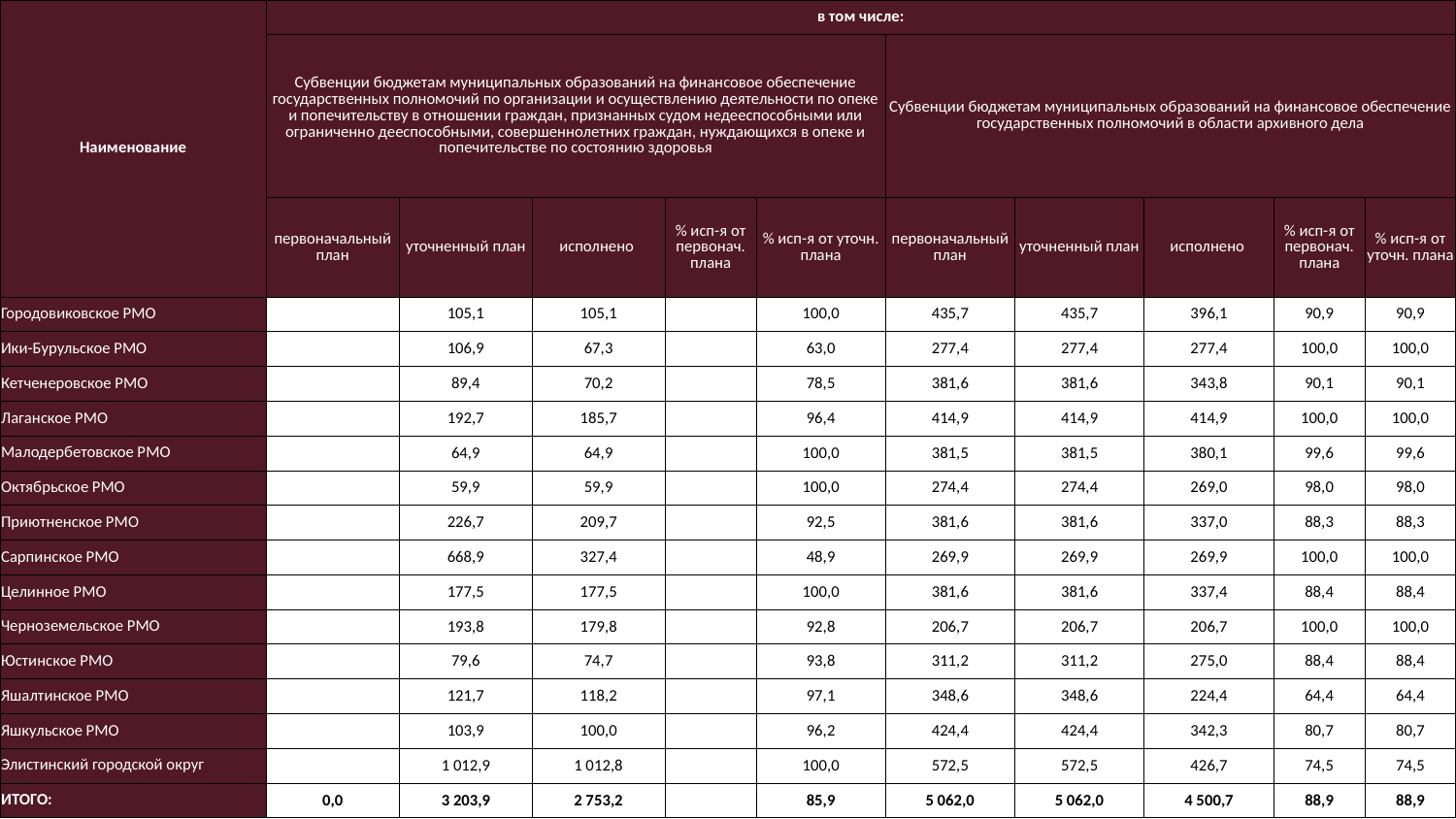

| Наименование | в том числе: |  |  |  |  |  |  |  |  |  |
| --- | --- | --- | --- | --- | --- | --- | --- | --- | --- | --- |
|  | Субвенции бюджетам муниципальных образований на финансовое обеспечение государственных полномочий по организации и осуществлению деятельности по опеке и попечительству в отношении граждан, признанных судом недееспособными или ограниченно дееспособными, совершеннолетних граждан, нуждающихся в опеке и попечительстве по состоянию здоровья |  |  |  |  | Субвенции бюджетам муниципальных образований на финансовое обеспечение государственных полномочий в области архивного дела |  |  |  |  |
|  | первоначальный план | уточненный план | исполнено | % исп-я от первонач. плана | % исп-я от уточн. плана | первоначальный план | уточненный план | исполнено | % исп-я от первонач. плана | % исп-я от уточн. плана |
| Городовиковское РМО |  | 105,1 | 105,1 |  | 100,0 | 435,7 | 435,7 | 396,1 | 90,9 | 90,9 |
| Ики-Бурульское РМО |  | 106,9 | 67,3 |  | 63,0 | 277,4 | 277,4 | 277,4 | 100,0 | 100,0 |
| Кетченеровское РМО |  | 89,4 | 70,2 |  | 78,5 | 381,6 | 381,6 | 343,8 | 90,1 | 90,1 |
| Лаганское РМО |  | 192,7 | 185,7 |  | 96,4 | 414,9 | 414,9 | 414,9 | 100,0 | 100,0 |
| Малодербетовское РМО |  | 64,9 | 64,9 |  | 100,0 | 381,5 | 381,5 | 380,1 | 99,6 | 99,6 |
| Октябрьское РМО |  | 59,9 | 59,9 |  | 100,0 | 274,4 | 274,4 | 269,0 | 98,0 | 98,0 |
| Приютненское РМО |  | 226,7 | 209,7 |  | 92,5 | 381,6 | 381,6 | 337,0 | 88,3 | 88,3 |
| Сарпинское РМО |  | 668,9 | 327,4 |  | 48,9 | 269,9 | 269,9 | 269,9 | 100,0 | 100,0 |
| Целинное РМО |  | 177,5 | 177,5 |  | 100,0 | 381,6 | 381,6 | 337,4 | 88,4 | 88,4 |
| Черноземельское РМО |  | 193,8 | 179,8 |  | 92,8 | 206,7 | 206,7 | 206,7 | 100,0 | 100,0 |
| Юстинское РМО |  | 79,6 | 74,7 |  | 93,8 | 311,2 | 311,2 | 275,0 | 88,4 | 88,4 |
| Яшалтинское РМО |  | 121,7 | 118,2 |  | 97,1 | 348,6 | 348,6 | 224,4 | 64,4 | 64,4 |
| Яшкульское РМО |  | 103,9 | 100,0 |  | 96,2 | 424,4 | 424,4 | 342,3 | 80,7 | 80,7 |
| Элистинский городской округ |  | 1 012,9 | 1 012,8 |  | 100,0 | 572,5 | 572,5 | 426,7 | 74,5 | 74,5 |
| ИТОГО: | 0,0 | 3 203,9 | 2 753,2 |  | 85,9 | 5 062,0 | 5 062,0 | 4 500,7 | 88,9 | 88,9 |
45